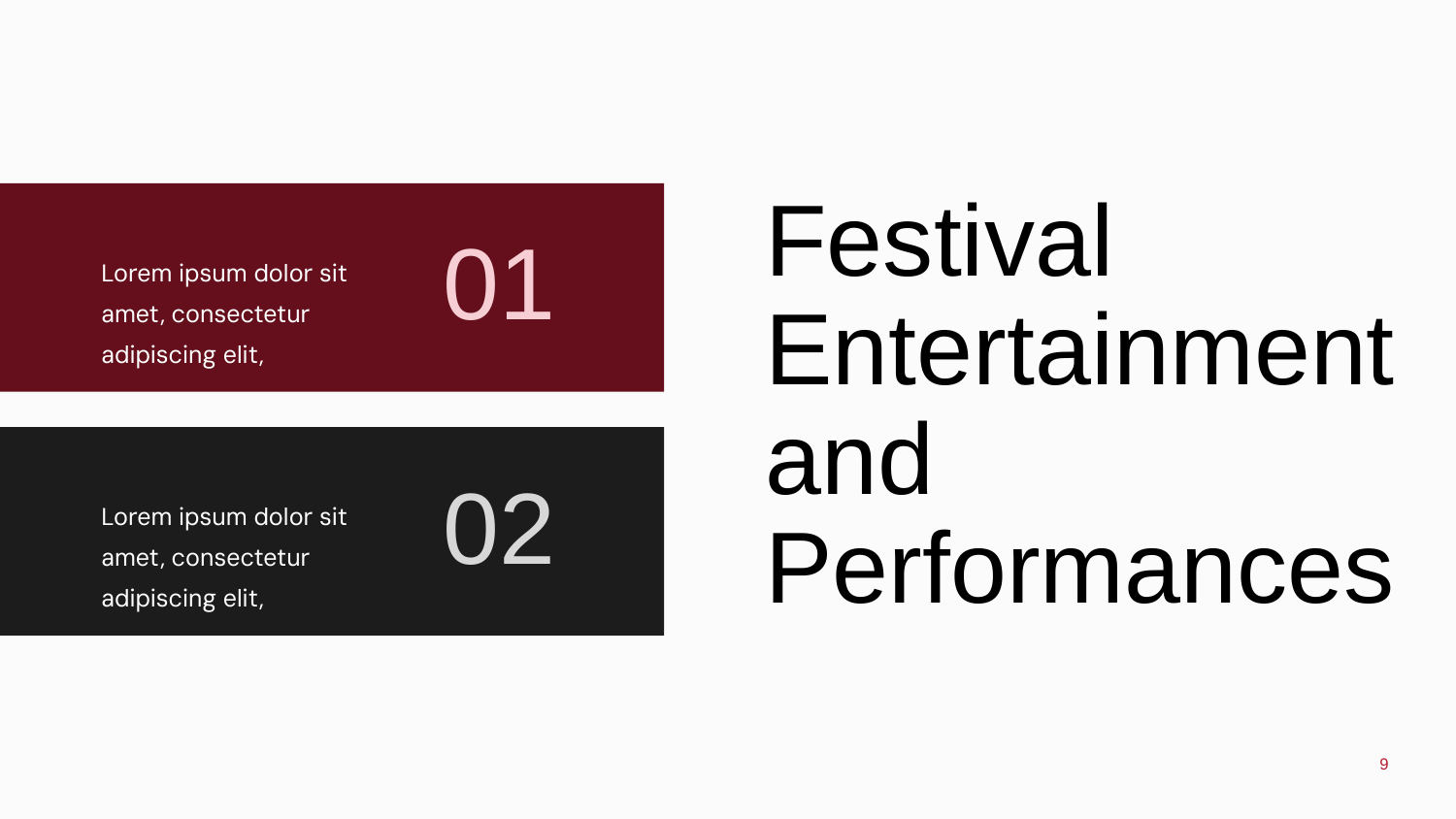

01
Lorem ipsum dolor sit amet, consectetur adipiscing elit,
02
Lorem ipsum dolor sit amet, consectetur adipiscing elit,
Festival Entertainment and Performances